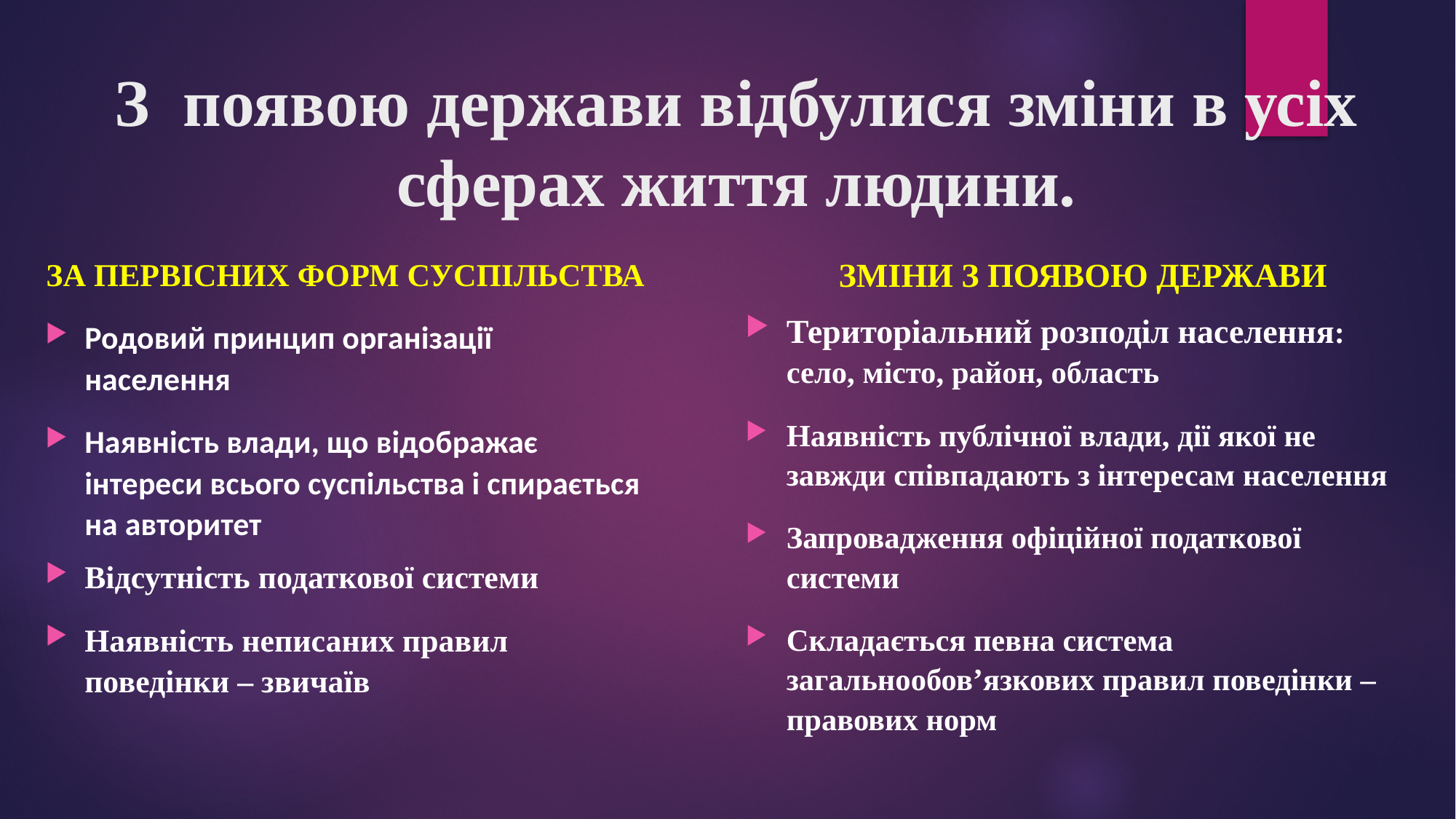

# З  появою держави відбулися зміни в усіх сферах життя людини.
ЗМІНИ З ПОЯВОЮ ДЕРЖАВИ
Територіальний розподіл населення: село, місто, район, область
Наявність публічної влади, дії якої не завжди співпадають з інтересам населення
Запровадження офіційної податкової системи
Складається певна система загальнообов’язкових правил поведінки – правових норм

ЗА ПЕРВІСНИХ ФОРМ СУСПІЛЬСТВА
Родовий принцип організації населення
Наявність влади, що відображає інтереси всього суспільства і спирається на авторитет
Відсутність податкової системи
Наявність неписаних правил поведінки – звичаїв